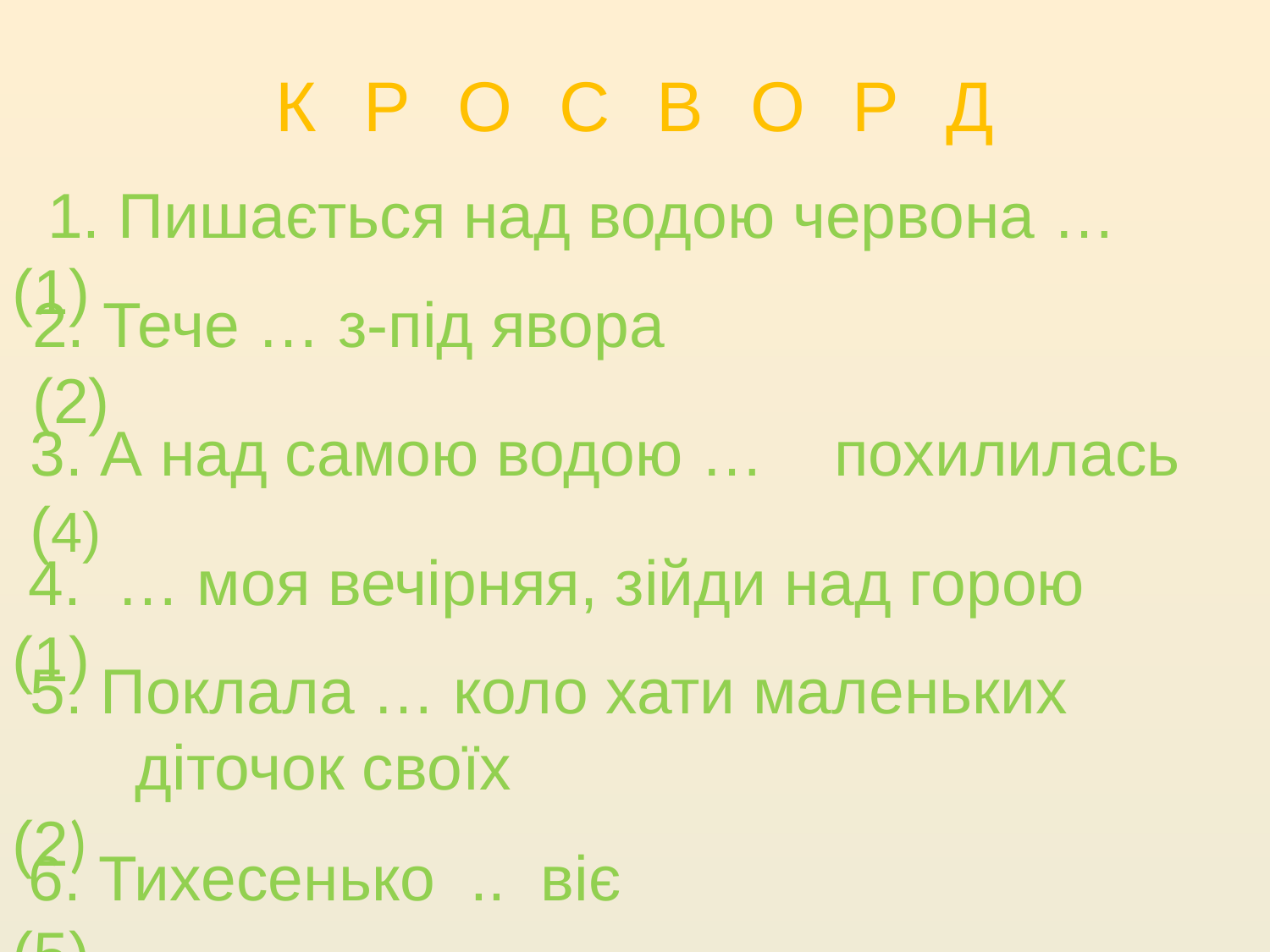

# К  Р  О  С  В  О  Р  Д
  1. Пишається над водою червона …       (1)
2. Тече … з-під явора                                 (2)
 3. А над самою водою …    похилилась    (4)
 4.  … моя вечірняя, зійди над горою         (1)
 5. Поклала … коло хати маленьких
       діточок своїх                                          (2)

 6. Тихесенько  ..  віє                                    (5)